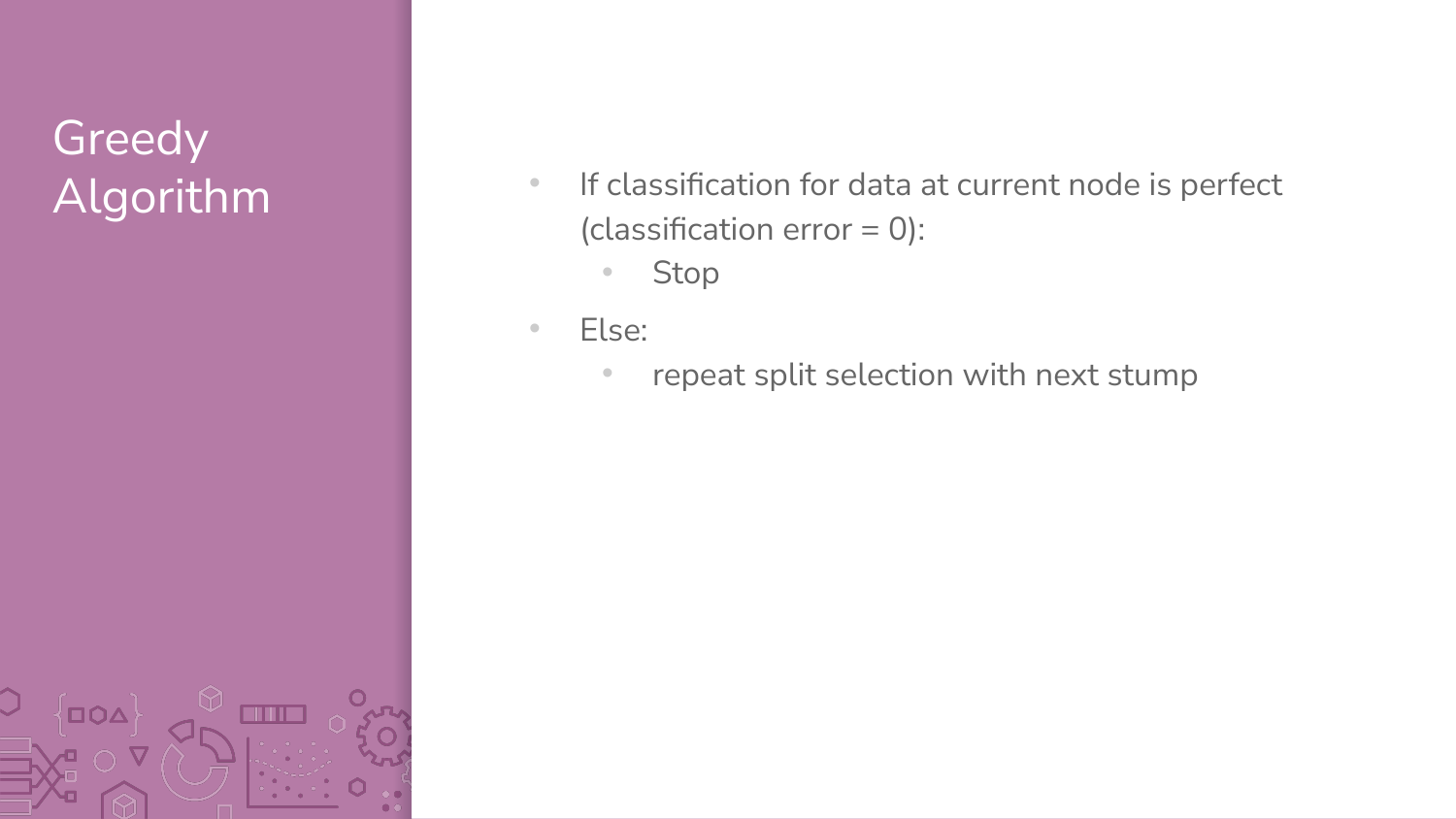

# Greedy Algorithm

If classification for data at current node is perfect (classification error = 0):
Stop
Else:
repeat split selection with next stump